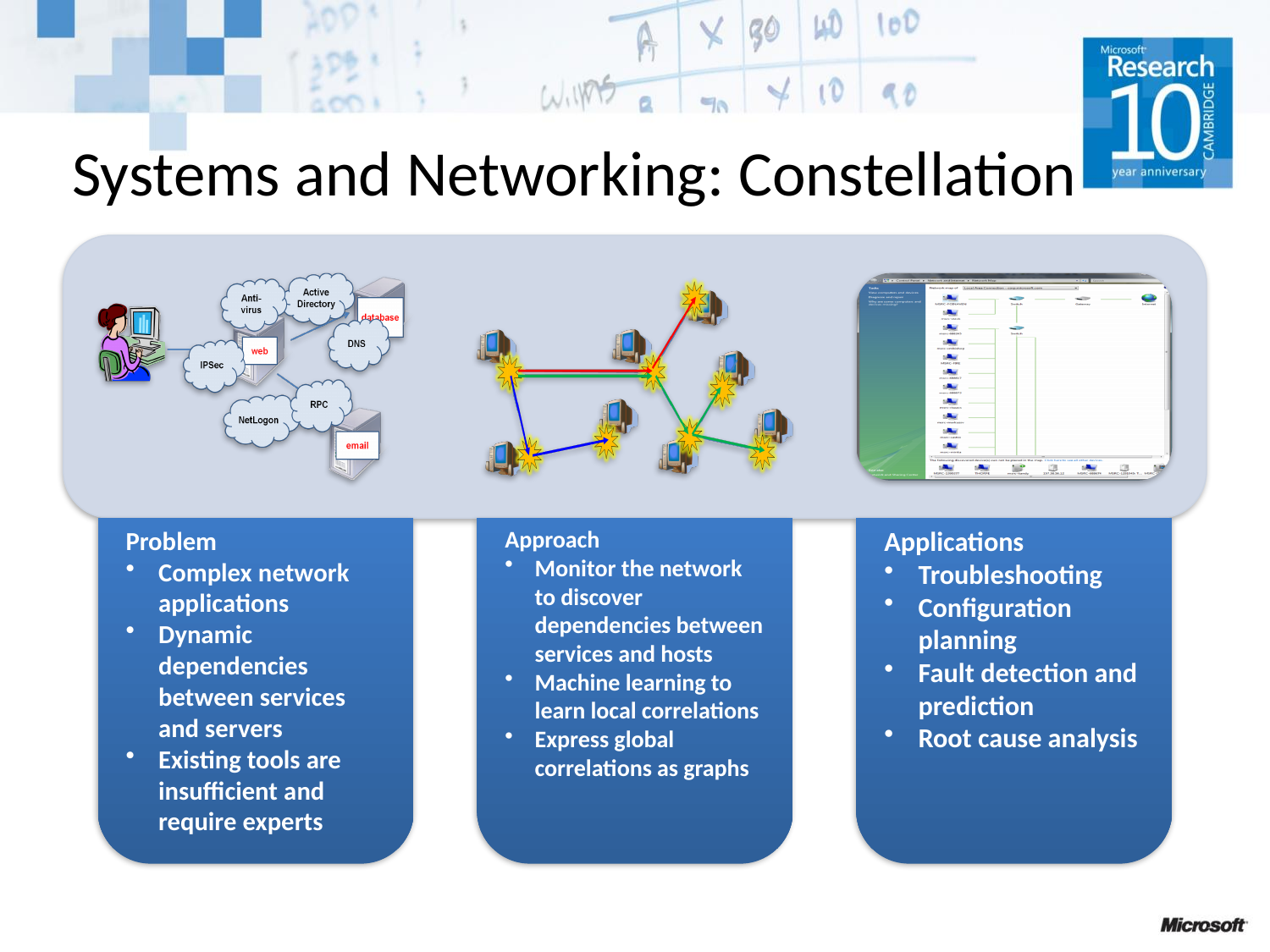

# Systems and Networking: Constellation
Problem
Complex network applications
Dynamic dependencies between services and servers
Existing tools are insufficient and require experts
Approach
Monitor the network to discover dependencies between services and hosts
Express global correlations as graphs
Applications
Troubleshooting
Configuration planning
Fault detection and prediction
Machine learning to learn local correlations
Root cause analysis